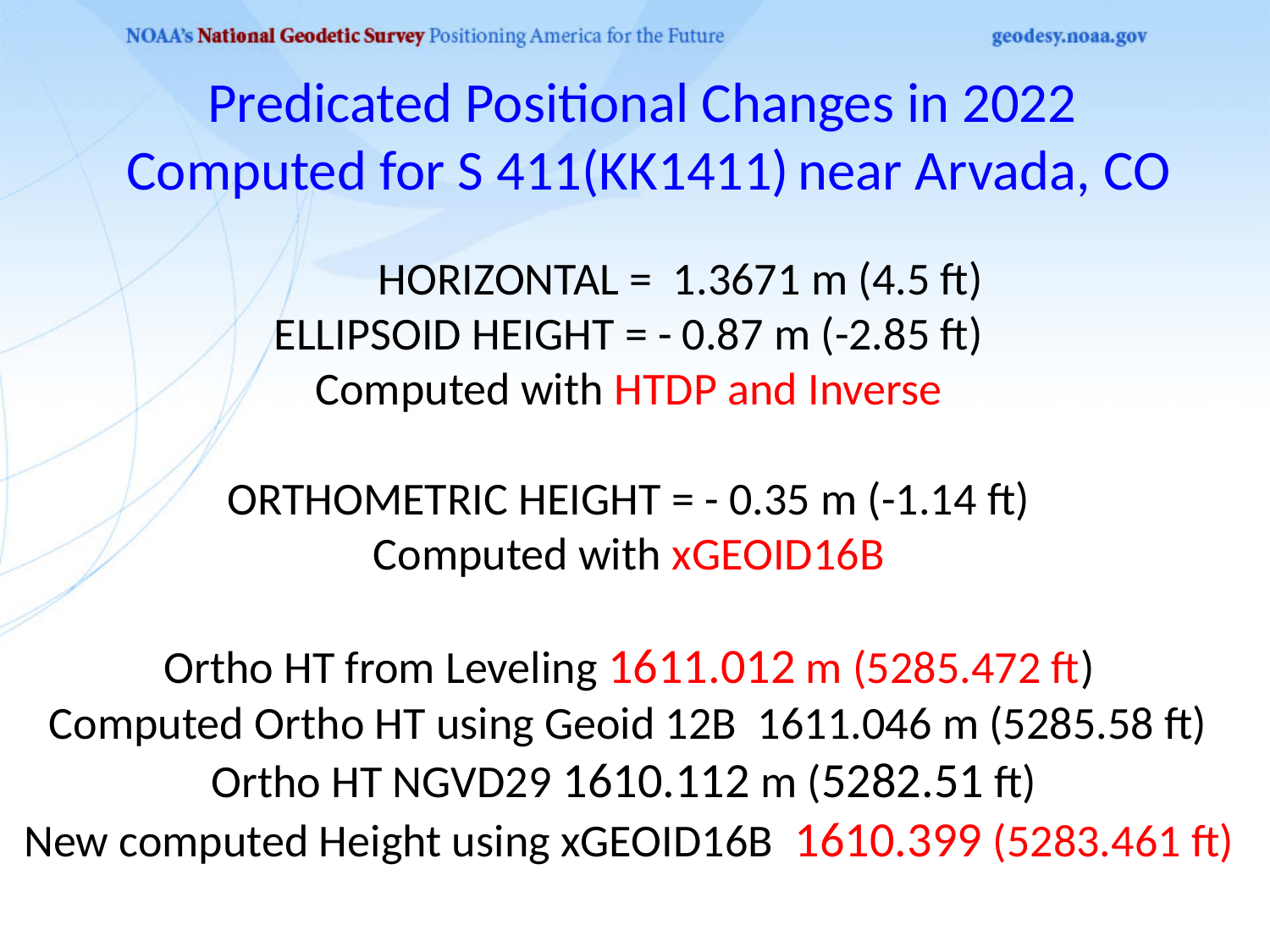

Predicated Positional Changes in 2022
Computed for S 411(KK1411) near Arvada, CO
          HORIZONTAL =  1.3671 m (4.5 ft)
ELLIPSOID HEIGHT = - 0.87 m (-2.85 ft)
Computed with HTDP and Inverse

ORTHOMETRIC HEIGHT = - 0.35 m (-1.14 ft)
Computed with xGEOID16B

Ortho HT from Leveling 1611.012 m (5285.472 ft)
Computed Ortho HT using Geoid 12B  1611.046 m (5285.58 ft)
Ortho HT NGVD29 1610.112 m (5282.51 ft)
New computed Height using xGEOID16B  1610.399 (5283.461 ft)